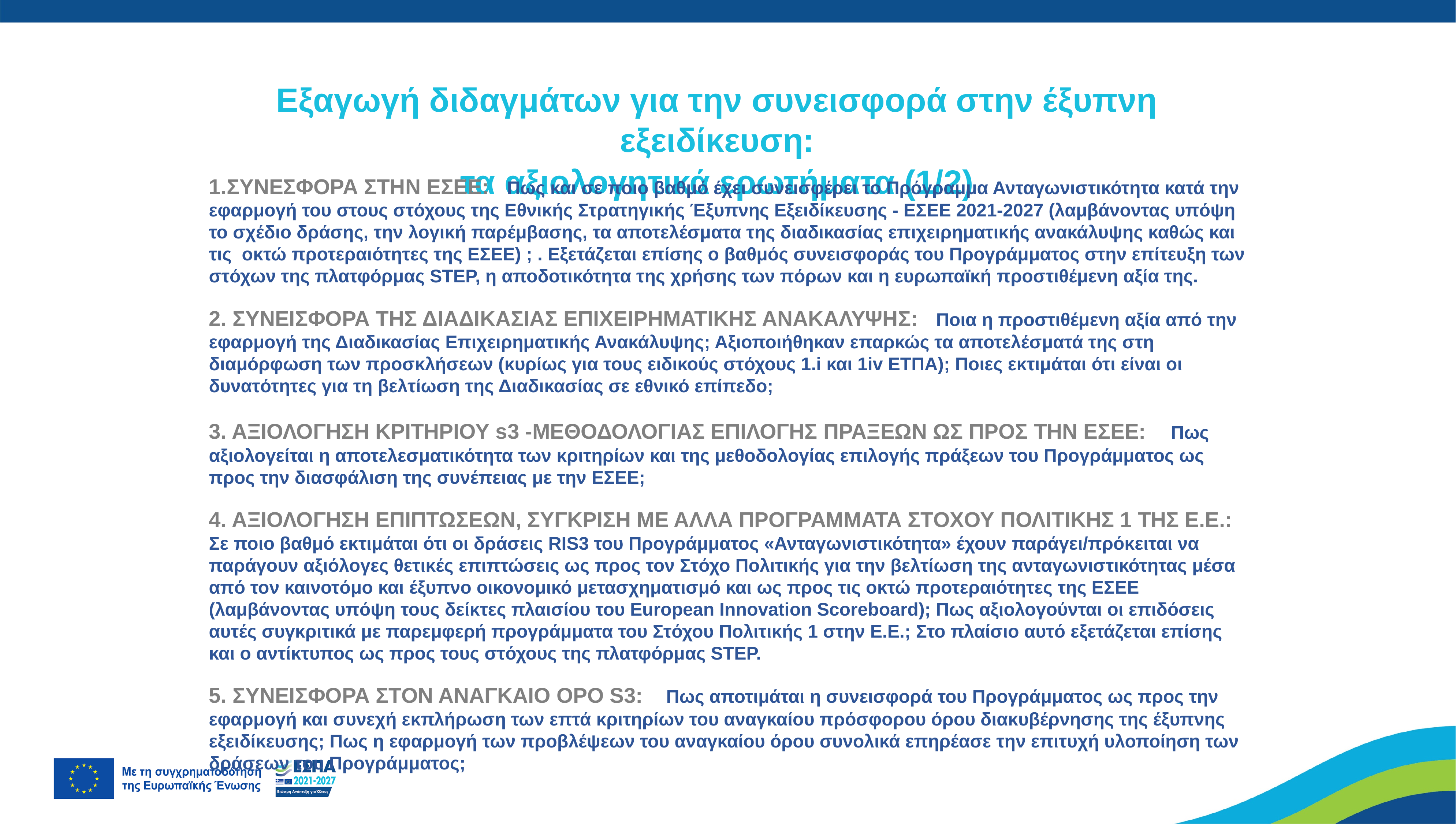

Εξαγωγή διδαγμάτων για την συνεισφορά στην έξυπνη εξειδίκευση:
τα αξιολογητικά ερωτήματα (1/2)
1.ΣΥΝΕΣΦΟΡΑ ΣΤΗΝ ΕΣΕΕ:   Πως και σε ποιο βαθμό έχει συνεισφέρει το Πρόγραμμα Ανταγωνιστικότητα κατά την εφαρμογή του στους στόχους της Εθνικής Στρατηγικής Έξυπνης Εξειδίκευσης - ΕΣΕΕ 2021-2027 (λαμβάνοντας υπόψη το σχέδιο δράσης, την λογική παρέμβασης, τα αποτελέσματα της διαδικασίας επιχειρηματικής ανακάλυψης καθώς και τις  οκτώ προτεραιότητες της ΕΣΕΕ) ; . Εξετάζεται επίσης ο βαθμός συνεισφοράς του Προγράμματος στην επίτευξη των στόχων της πλατφόρμας STEP, η αποδοτικότητα της χρήσης των πόρων και η ευρωπαϊκή προστιθέμενη αξία της.

2. ΣΥΝΕΙΣΦΟΡΑ ΤΗΣ ΔΙΑΔΙΚΑΣΙΑΣ ΕΠΙΧΕΙΡΗΜΑΤΙΚΗΣ ΑΝΑΚΑΛΥΨΗΣ:   Ποια η προστιθέμενη αξία από την εφαρμογή της Διαδικασίας Επιχειρηματικής Ανακάλυψης; Αξιοποιήθηκαν επαρκώς τα αποτελέσματά της στη διαμόρφωση των προσκλήσεων (κυρίως για τους ειδικούς στόχους 1.i και 1iv ΕΤΠΑ); Ποιες εκτιμάται ότι είναι οι δυνατότητες για τη βελτίωση της Διαδικασίας σε εθνικό επίπεδο;

3. ΑΞΙΟΛΟΓΗΣΗ ΚΡΙΤΗΡΙΟΥ s3 -ΜΕΘΟΔΟΛΟΓΙΑΣ ΕΠΙΛΟΓΗΣ ΠΡΑΞΕΩΝ ΩΣ ΠΡΟΣ ΤΗΝ ΕΣΕΕ:    Πως αξιολογείται η αποτελεσματικότητα των κριτηρίων και της μεθοδολογίας επιλογής πράξεων του Προγράμματος ως προς την διασφάλιση της συνέπειας με την ΕΣΕΕ;

4. ΑΞΙΟΛΟΓΗΣΗ ΕΠΙΠΤΩΣΕΩΝ, ΣΥΓΚΡΙΣΗ ΜΕ ΑΛΛΑ ΠΡΟΓΡΑΜΜΑΤΑ ΣΤΟΧΟΥ ΠΟΛΙΤΙΚΗΣ 1 ΤΗΣ Ε.Ε.:    Σε ποιο βαθμό εκτιμάται ότι οι δράσεις RIS3 του Προγράμματος «Ανταγωνιστικότητα» έχουν παράγει/πρόκειται να παράγουν αξιόλογες θετικές επιπτώσεις ως προς τον Στόχο Πολιτικής για την βελτίωση της ανταγωνιστικότητας μέσα από τον καινοτόμο και έξυπνο οικονομικό μετασχηματισμό και ως προς τις οκτώ προτεραιότητες της ΕΣΕΕ (λαμβάνοντας υπόψη τους δείκτες πλαισίου του European Innovation Scoreboard); Πως αξιολογούνται οι επιδόσεις αυτές συγκριτικά με παρεμφερή προγράμματα του Στόχου Πολιτικής 1 στην Ε.Ε.; Στο πλαίσιο αυτό εξετάζεται επίσης και ο αντίκτυπος ως προς τους στόχους της πλατφόρμας STEP.

5. ΣΥΝΕΙΣΦΟΡΑ ΣΤΟΝ ΑΝΑΓΚΑΙΟ ΟΡΟ S3:    Πως αποτιμάται η συνεισφορά του Προγράμματος ως προς την εφαρμογή και συνεχή εκπλήρωση των επτά κριτηρίων του αναγκαίου πρόσφορου όρου διακυβέρνησης της έξυπνης εξειδίκευσης; Πως η εφαρμογή των προβλέψεων του αναγκαίου όρου συνολικά επηρέασε την επιτυχή υλοποίηση των δράσεων του Προγράμματος;